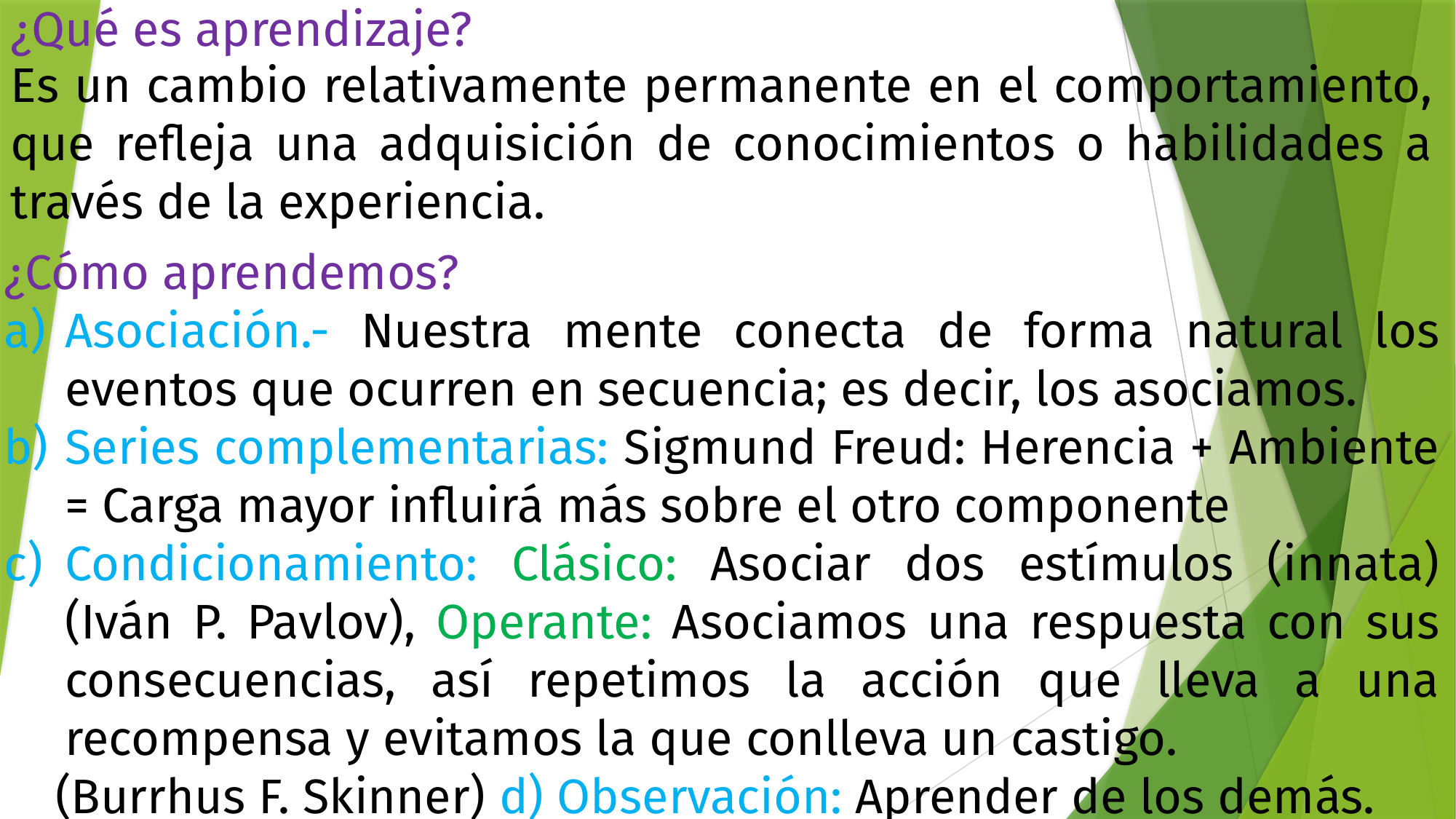

¿Qué es aprendizaje?

Es un cambio relativamente permanente en el comportamiento, que refleja una adquisición de conocimientos o habilidades a través de la experiencia.
¿Cómo aprendemos?
Asociación.- Nuestra mente conecta de forma natural los eventos que ocurren en secuencia; es decir, los asociamos.
Series complementarias: Sigmund Freud: Herencia + Ambiente = Carga mayor influirá más sobre el otro componente
Condicionamiento: Clásico: Asociar dos estímulos (innata) (Iván P. Pavlov), Operante: Asociamos una respuesta con sus consecuencias, así repetimos la acción que lleva a una recompensa y evitamos la que conlleva un castigo.
    (Burrhus F. Skinner) d) Observación: Aprender de los demás.